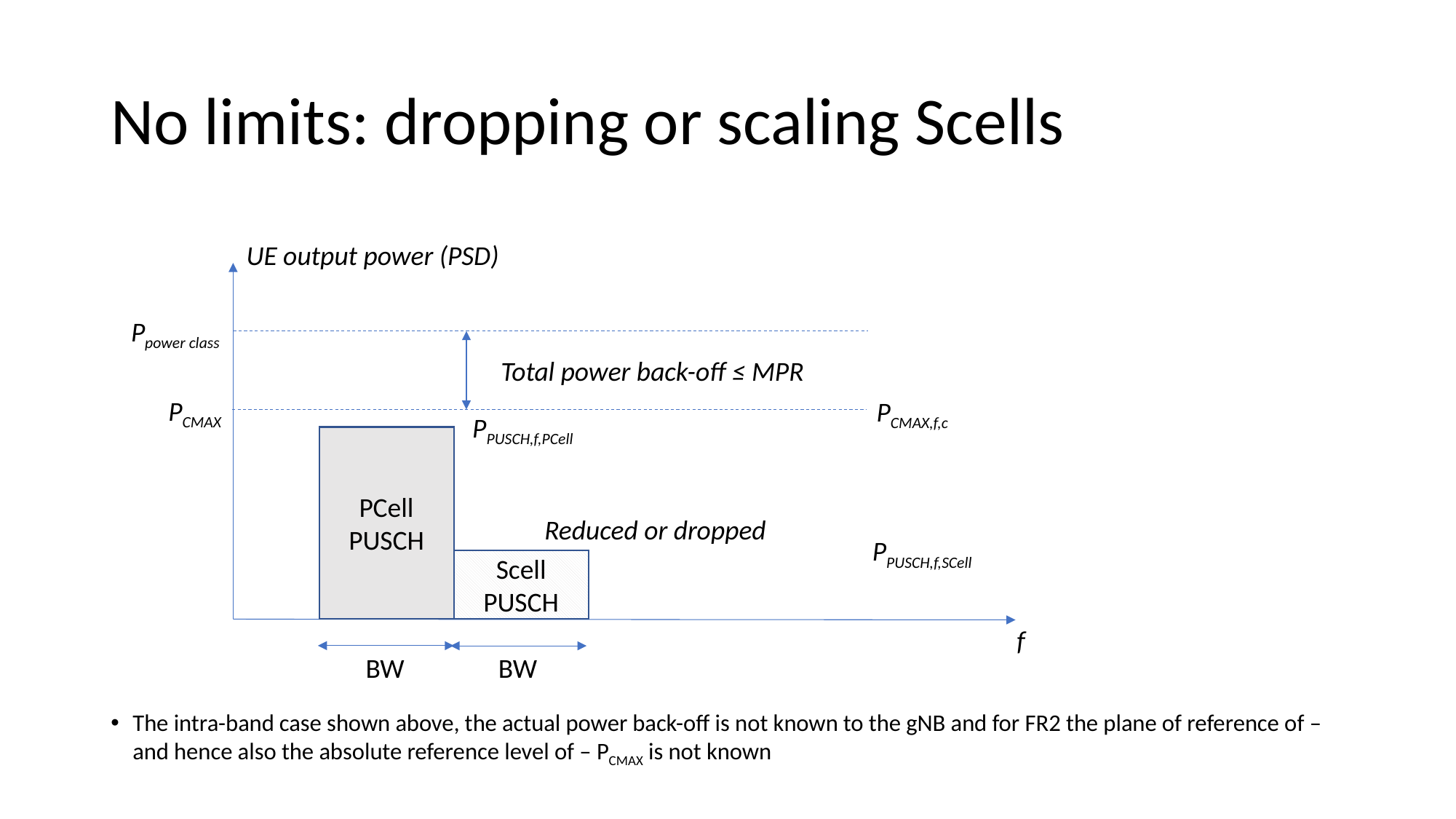

# No limits: dropping or scaling Scells
UE output power (PSD)
Ppower class
Total power back-off ≤ MPR
PCMAX
PCMAX,f,c
PPUSCH,f,PCell
PCell
PUSCH
Reduced or dropped
PPUSCH,f,SCell
Scell
PUSCH
f
BW
BW
The intra-band case shown above, the actual power back-off is not known to the gNB and for FR2 the plane of reference of – and hence also the absolute reference level of – PCMAX is not known